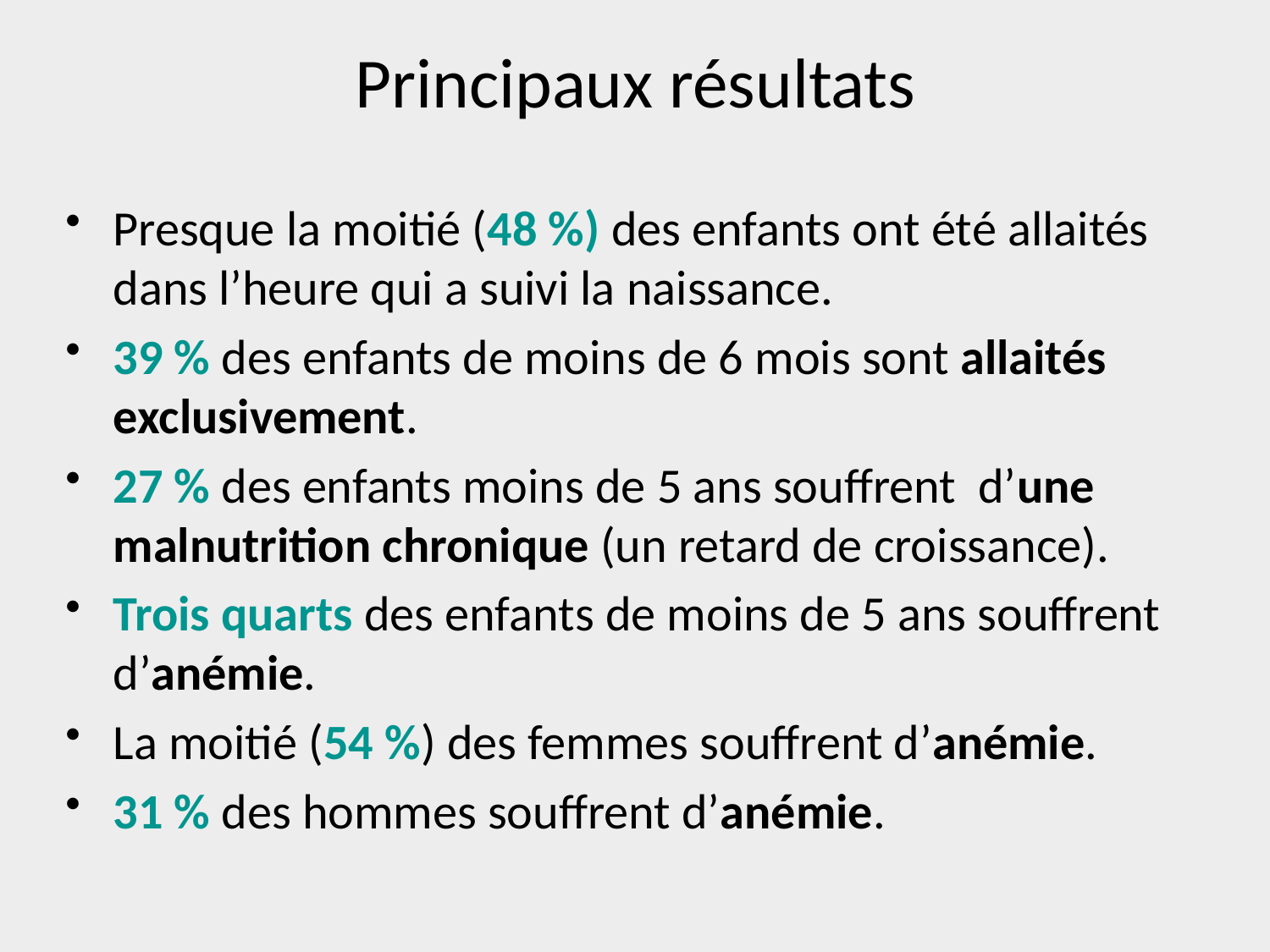

# Principaux résultats
Presque la moitié (48 %) des enfants ont été allaités dans l’heure qui a suivi la naissance.
39 % des enfants de moins de 6 mois sont allaités exclusivement.
27 % des enfants moins de 5 ans souffrent  d’une malnutrition chronique (un retard de croissance).
Trois quarts des enfants de moins de 5 ans souffrent d’anémie.
La moitié (54 %) des femmes souffrent d’anémie.
31 % des hommes souffrent d’anémie.